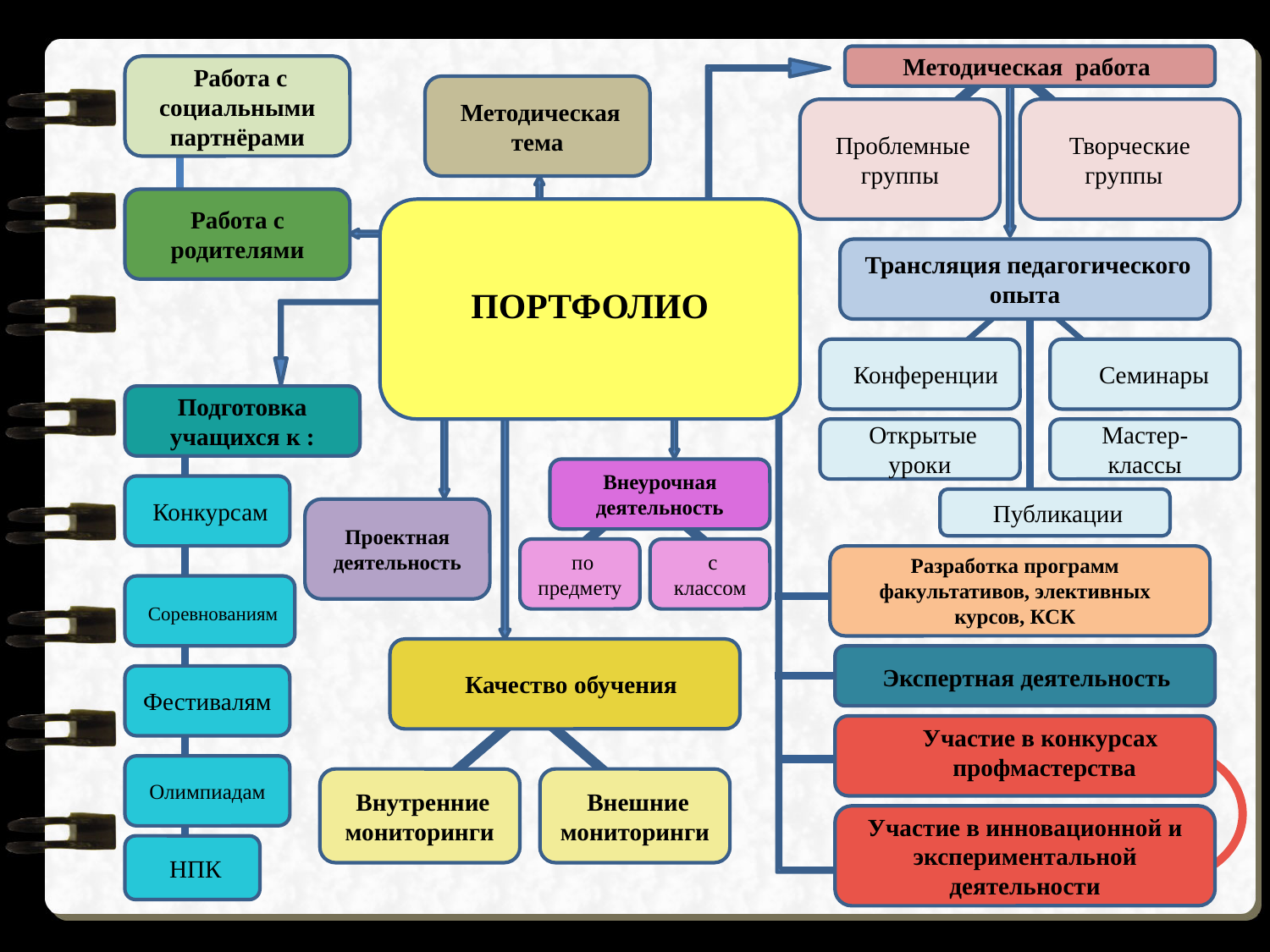

Методическая  работа
 Работа с социальными партнёрами
 Методическая тема

 Проблемные группы
Творческие группы

Работа с родителями

 ПОРТФОЛИО

 Трансляция педагогического опыта

  Конференции
   Семинары
Подготовка учащихся к :

 Открытые уроки
Мастер-классы

Внеурочная деятельность
 Конкурсам
 Публикации
Проектная деятельность

 по предмету
 с классом

Разработка программ факультативов, элективных курсов, КСК
 Соревнованиям
  Качество обучения

Экспертная деятельность

Фестивалям

Участие в конкурсах
 профмастерства

Олимпиадам
 Внутренние мониторинги
 Внешние мониторинги
Участие в инновационной и экспериментальной деятельности
 НПК